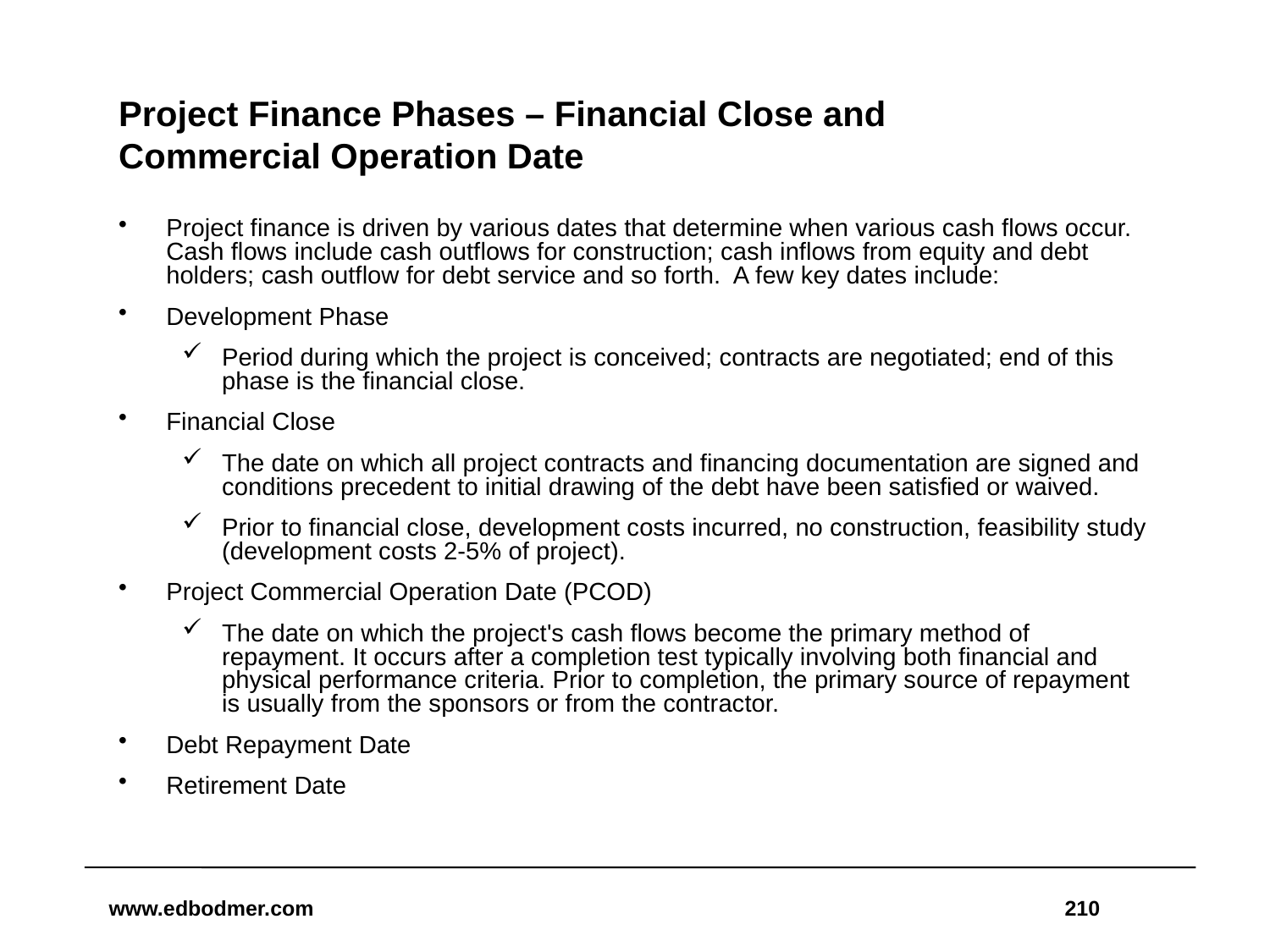

# Project Finance Phases – Financial Close and Commercial Operation Date
Project finance is driven by various dates that determine when various cash flows occur.  Cash flows include cash outflows for construction; cash inflows from equity and debt holders; cash outflow for debt service and so forth.  A few key dates include:
Development Phase
Period during which the project is conceived; contracts are negotiated; end of this phase is the financial close.
Financial Close
The date on which all project contracts and financing documentation are signed and conditions precedent to initial drawing of the debt have been satisfied or waived.
Prior to financial close, development costs incurred, no construction, feasibility study (development costs 2-5% of project).
Project Commercial Operation Date (PCOD)
The date on which the project's cash flows become the primary method of repayment. It occurs after a completion test typically involving both financial and physical performance criteria. Prior to completion, the primary source of repayment is usually from the sponsors or from the contractor.
Debt Repayment Date
Retirement Date